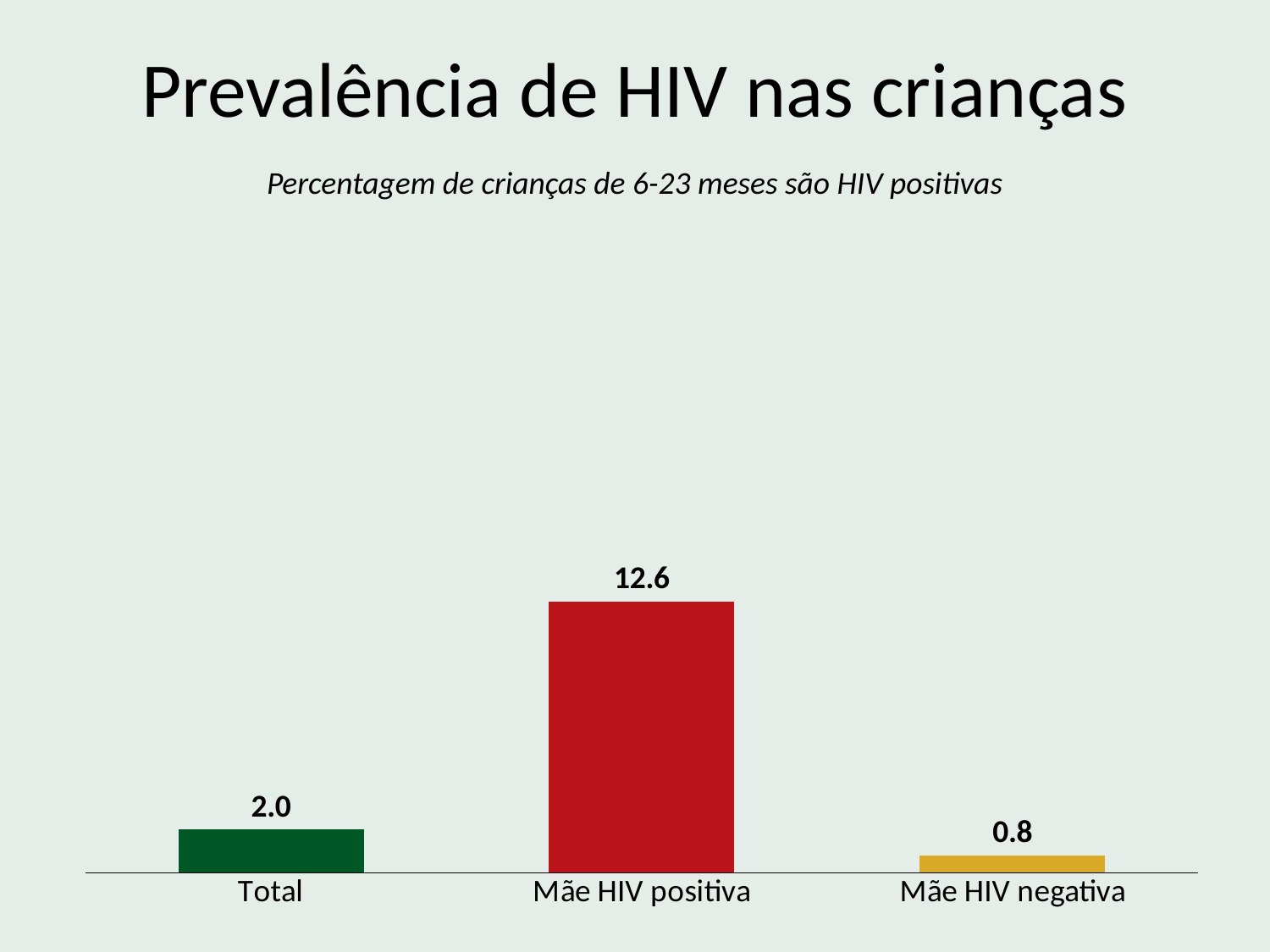

Prevalência de HIV nas crianças
Percentagem de crianças de 6-23 meses são HIV positivas

### Chart

| Category | Total |
|---|---|
| Total | 2.0 |
| Mãe HIV positiva | 12.6 |
| Mãe HIV negativa | 0.8 |